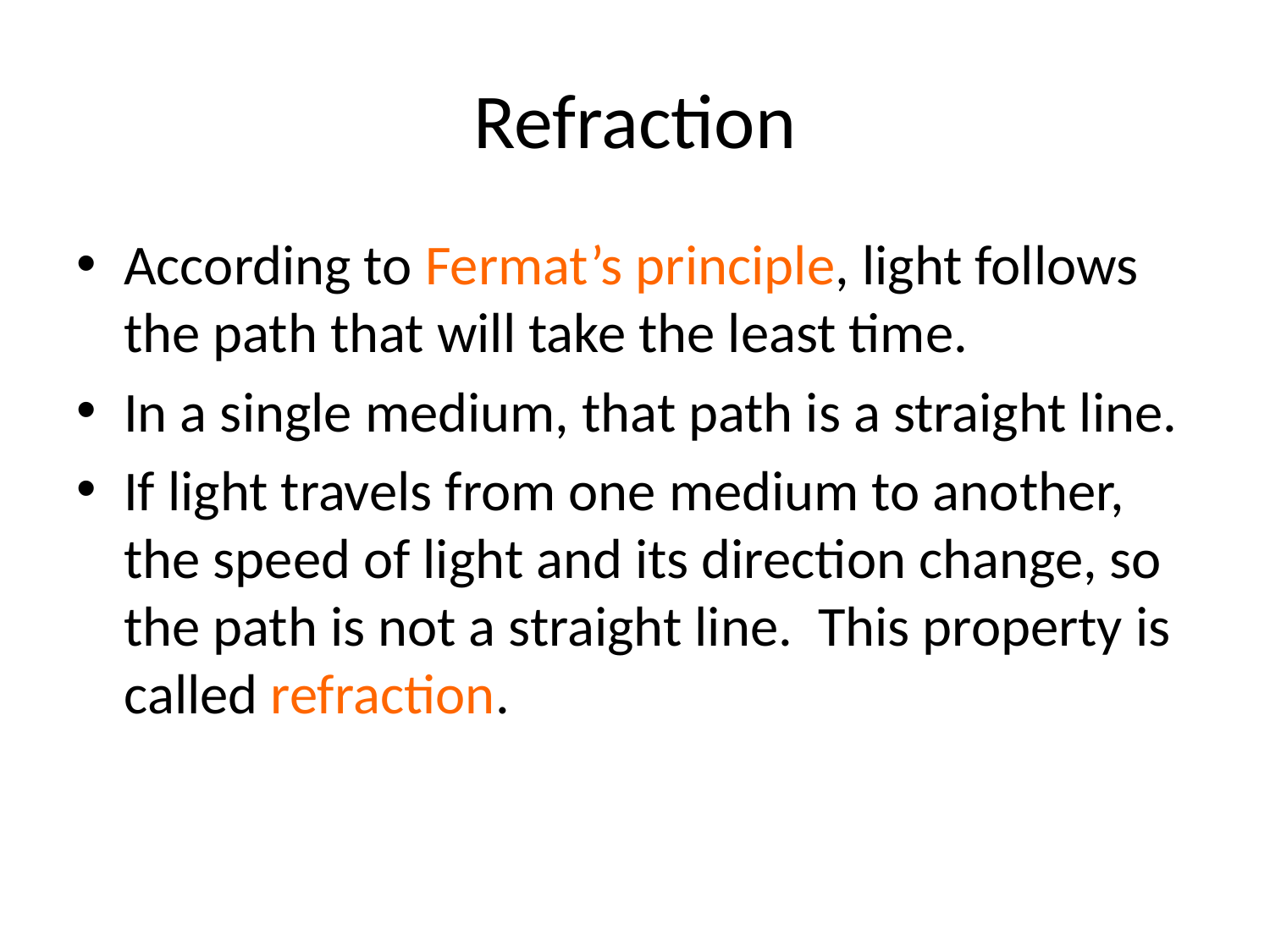

# Refraction
According to Fermat’s principle, light follows the path that will take the least time.
In a single medium, that path is a straight line.
If light travels from one medium to another, the speed of light and its direction change, so the path is not a straight line.  This property is called refraction.